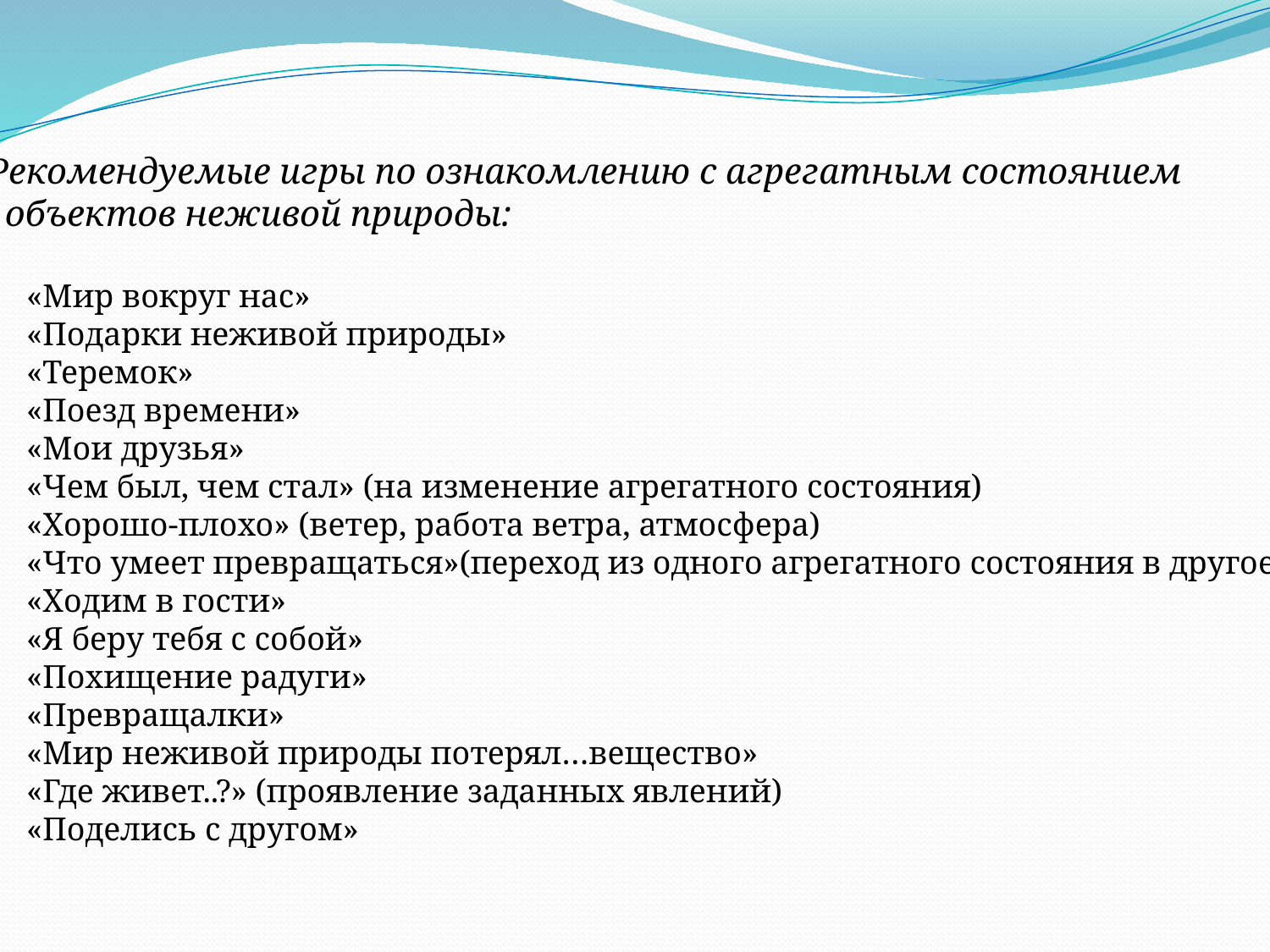

Рекомендуемые игры по ознакомлению с агрегатным состоянием
  объектов неживой природы:

«Мир вокруг нас»
«Подарки неживой природы»
«Теремок»
«Поезд времени»
«Мои друзья»
«Чем был, чем стал» (на изменение агрегатного состояния)
«Хорошо-плохо» (ветер, работа ветра, атмосфера)
«Что умеет превращаться»(переход из одного агрегатного состояния в другое)
«Ходим в гости»
«Я беру тебя с собой»
«Похищение радуги»
«Превращалки»
«Мир неживой природы потерял…вещество»
«Где живет..?» (проявление заданных явлений)
«Поделись с другом»